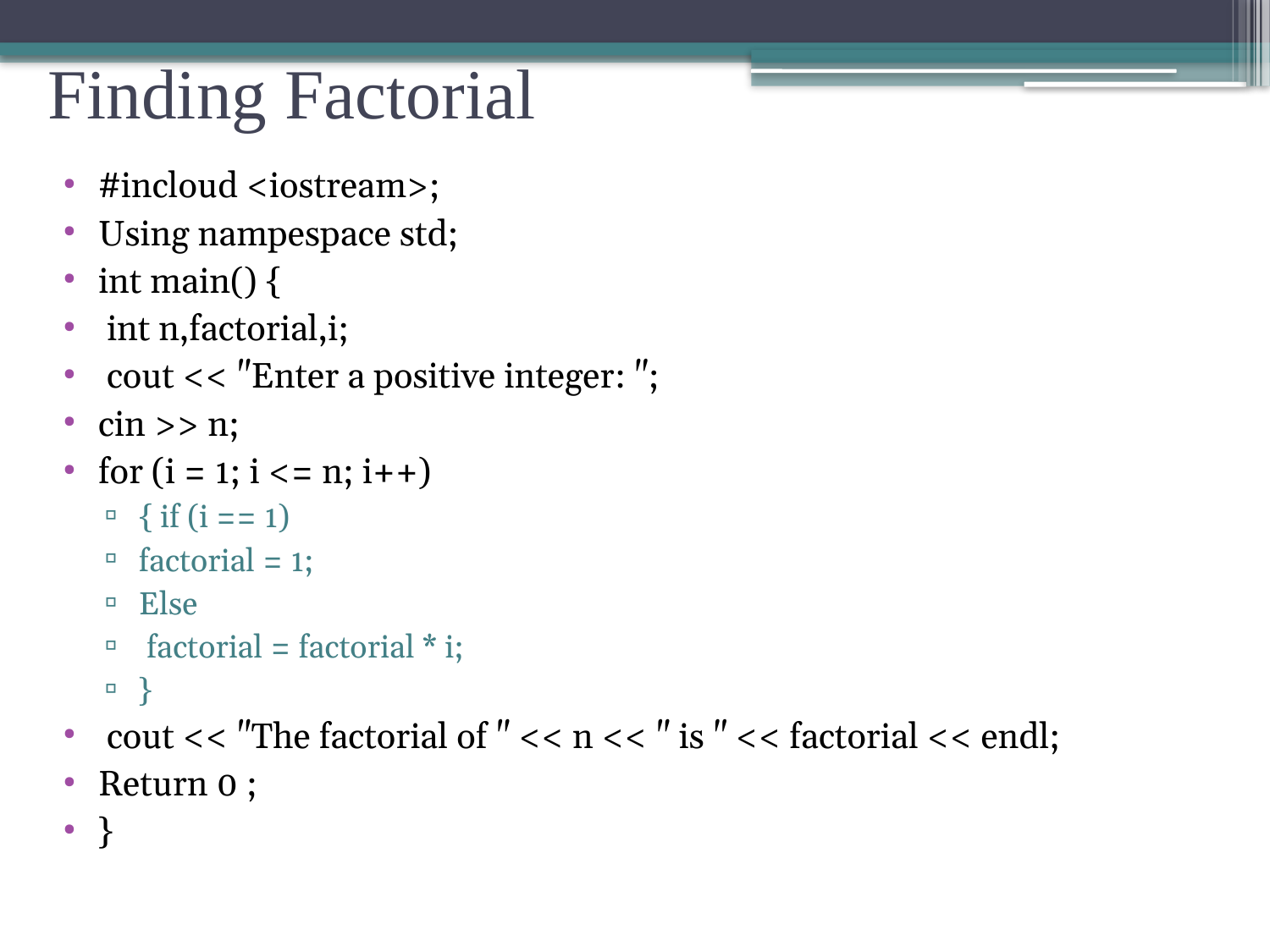

# Finding Factorial
#incloud <iostream>;
Using nampespace std;
int main() {
 int n,factorial,i;
 cout << "Enter a positive integer: ";
cin >> n;
for (i = 1; i <= n; i++)
{ if (i == 1)
factorial = 1;
Else
 factorial = factorial * i;
}
 cout << "The factorial of " << n << " is " << factorial << endl;
Return 0 ;
}